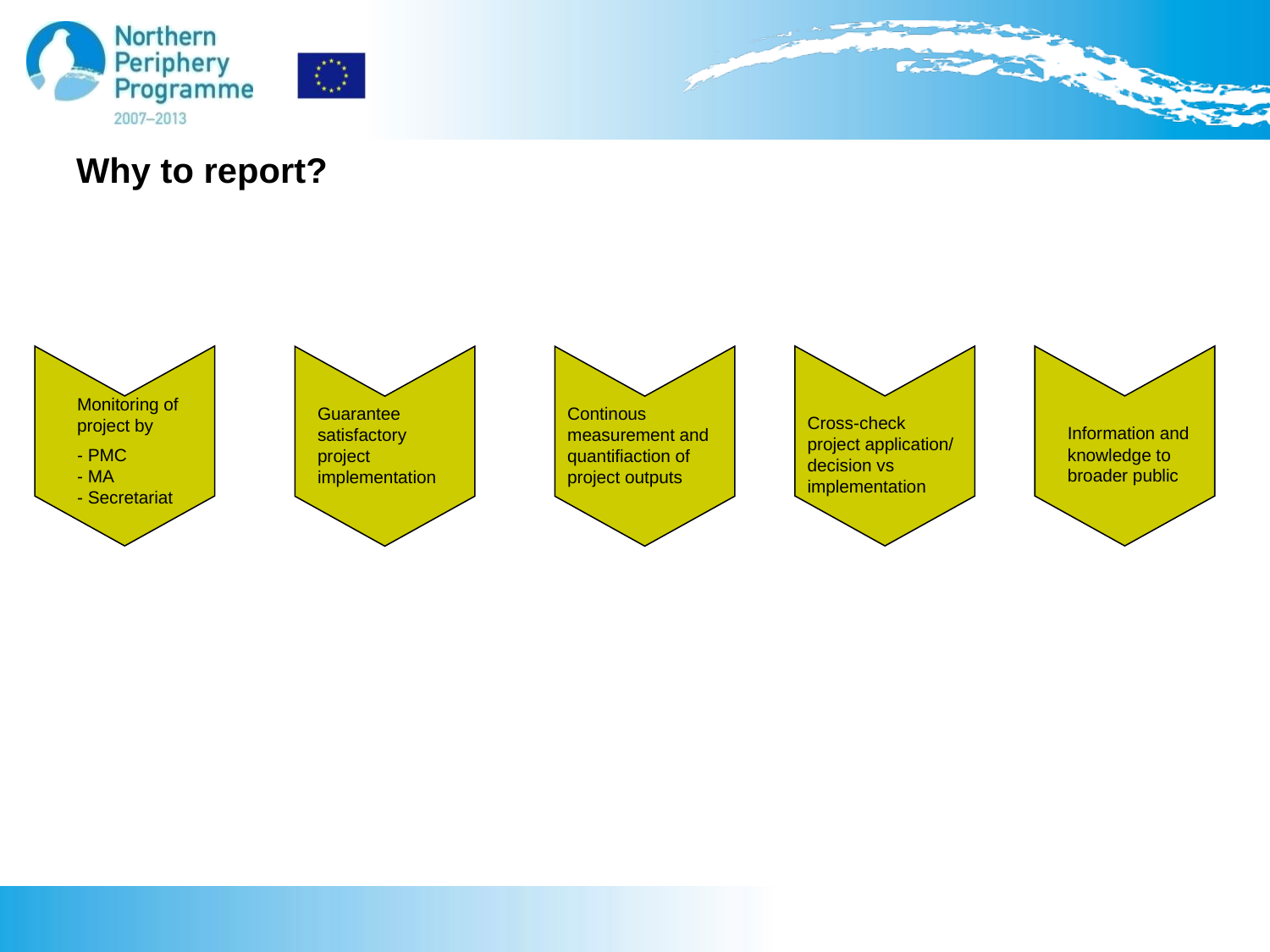

# Why to report?

Monitoring of project by
- PMC
- MA
- Secretariat

Cross-check project application/ decision vs implementation

Information and knowledge to broader public

Guarantee satisfactory project implementation

Continous measurement and quantifiaction of project outputs